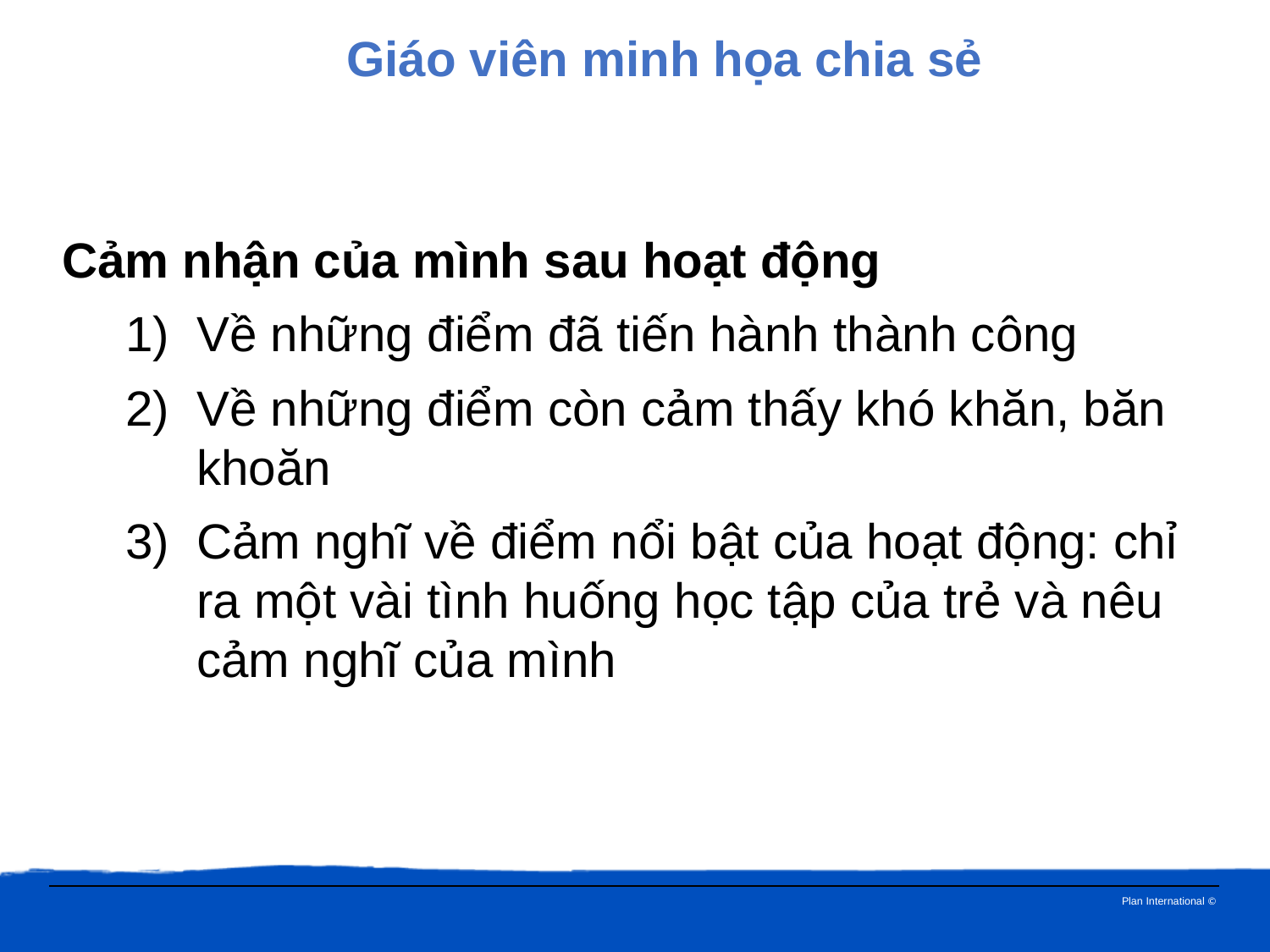

Giáo viên minh họa chia sẻ
Cảm nhận của mình sau hoạt động
Về những điểm đã tiến hành thành công
Về những điểm còn cảm thấy khó khăn, băn khoăn
Cảm nghĩ về điểm nổi bật của hoạt động: chỉ ra một vài tình huống học tập của trẻ và nêu cảm nghĩ của mình